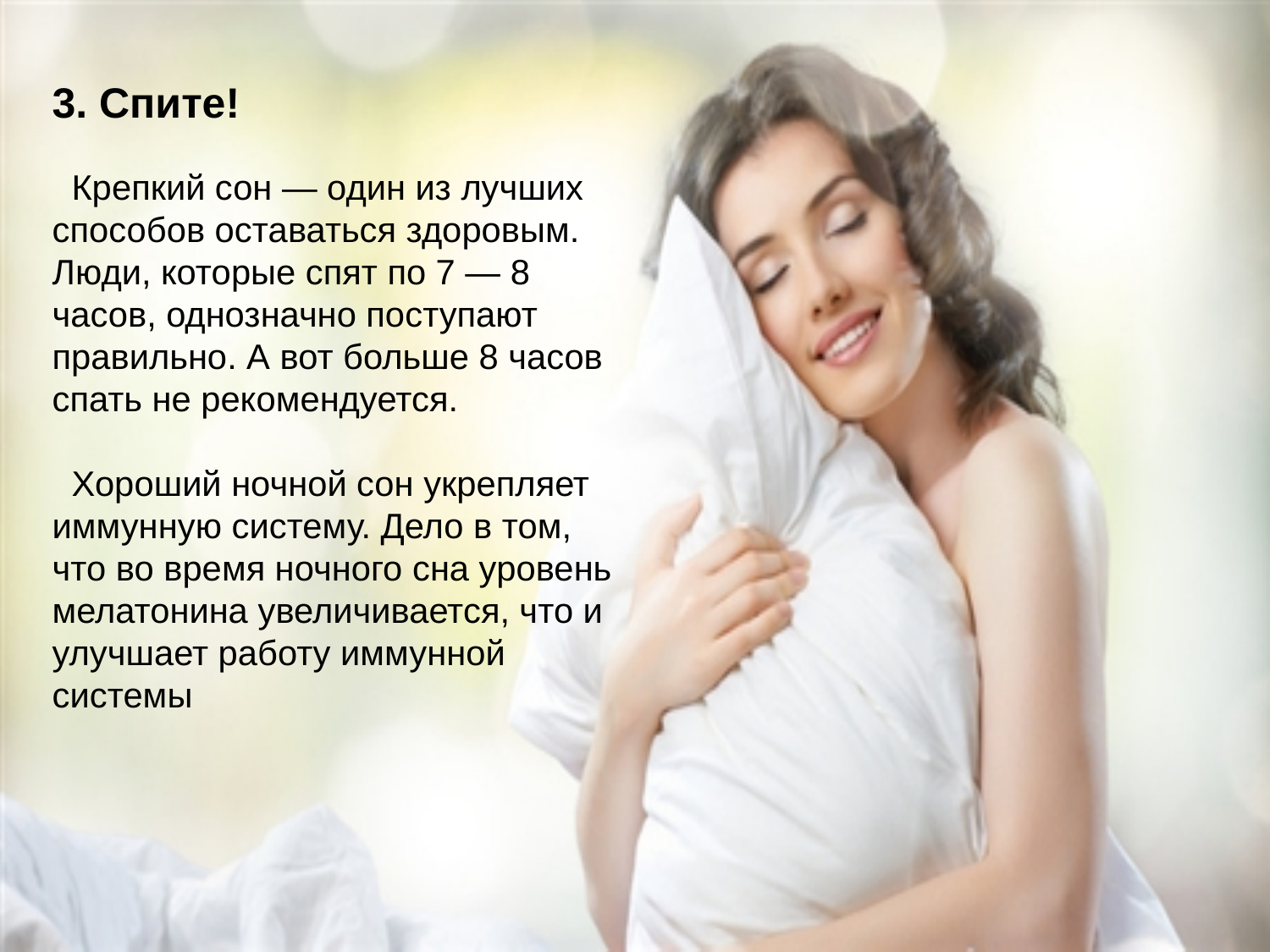

3. Спите!

  Крепкий сон — один из лучших способов оставаться здоровым. Люди, которые спят по 7 — 8 часов, однозначно поступают правильно. А вот больше 8 часов спать не рекомендуется.

  Хороший ночной сон укрепляет иммунную систему. Дело в том, что во время ночного сна уровень мелатонина увеличивается, что и улучшает работу иммунной системы